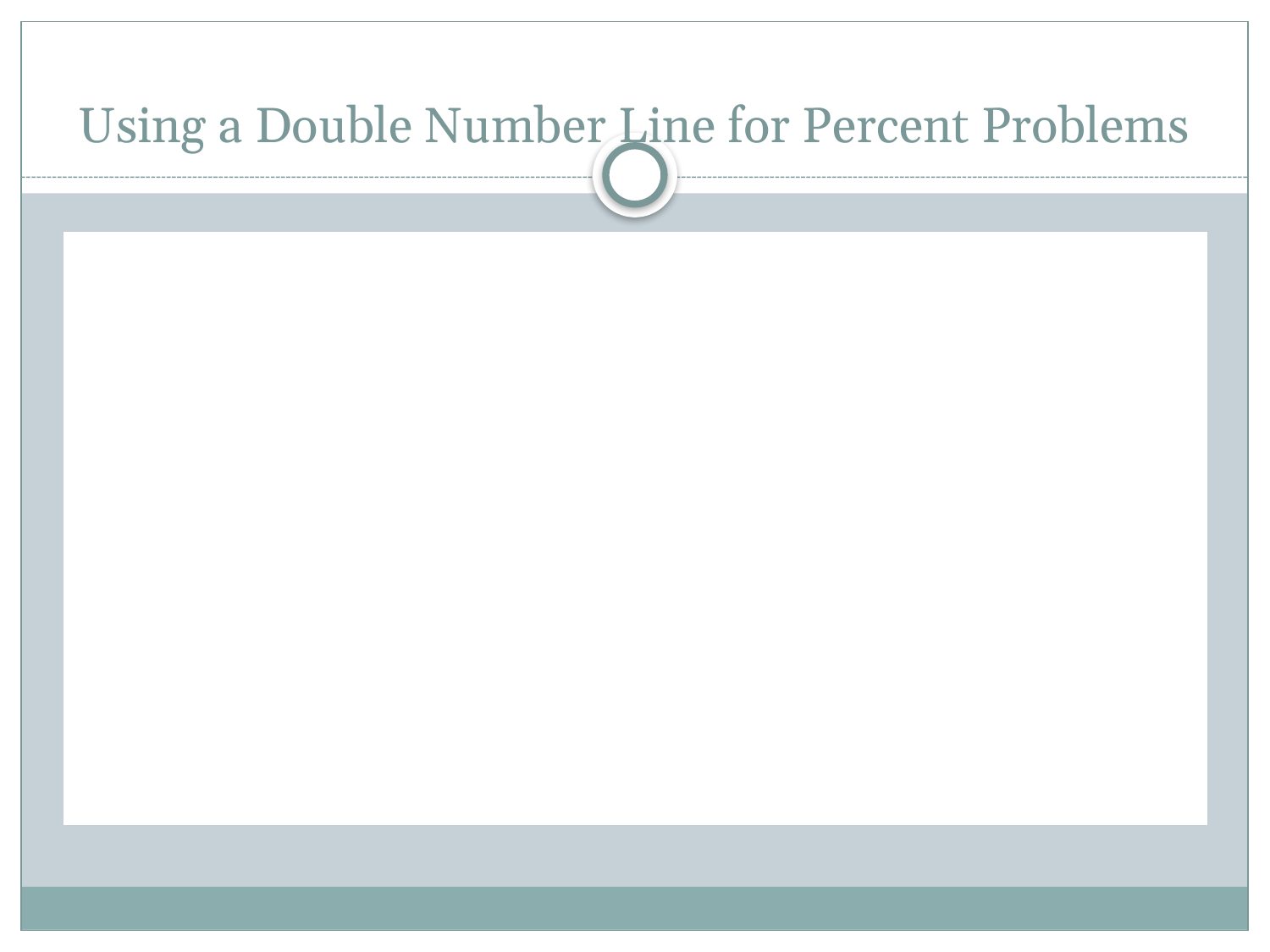

# Using a Double Number Line for Percent Problems